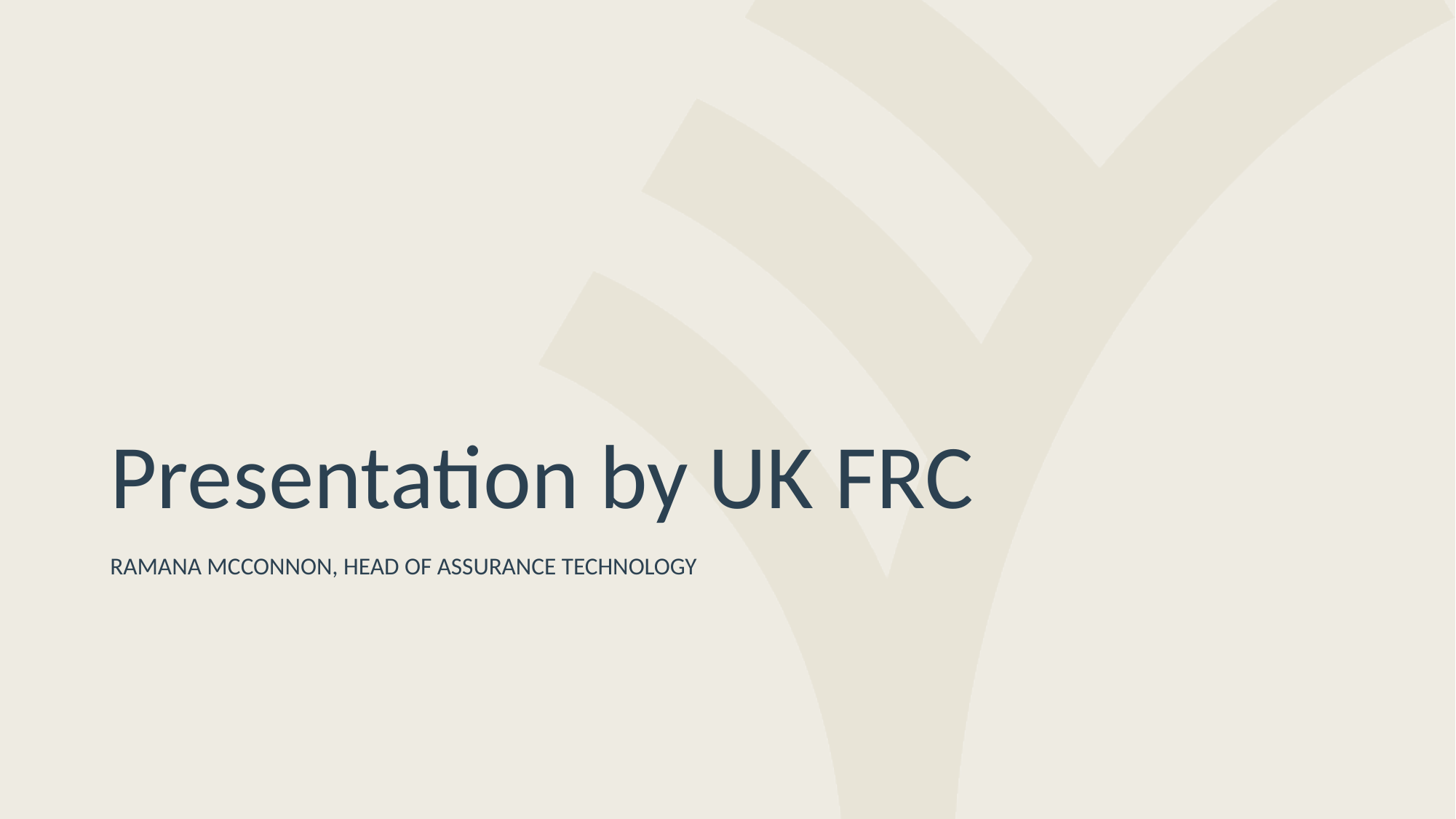

# Presentation by UK FRC
Ramana McConnon, head of assurance technology